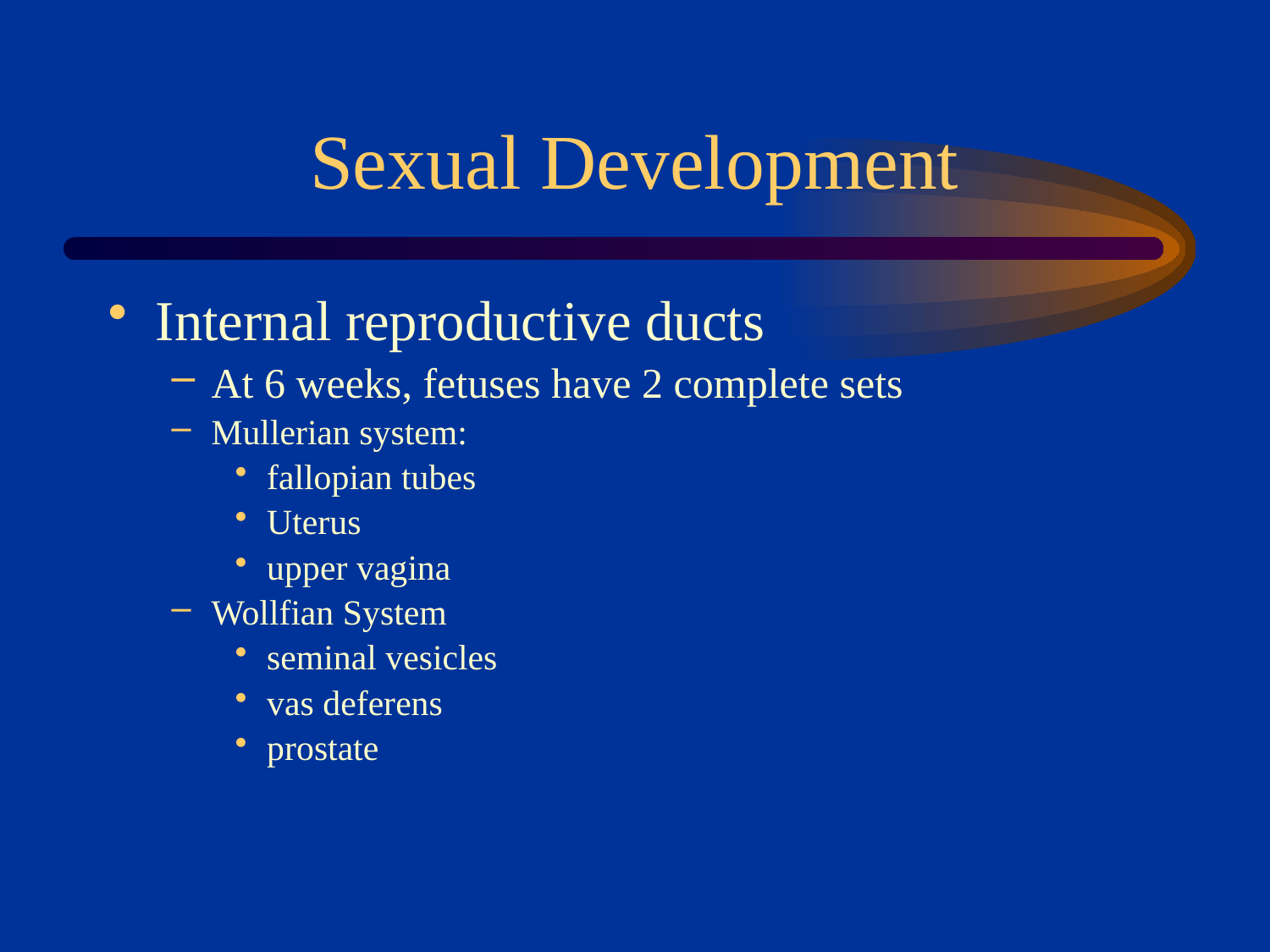

# Sexual Development
Internal reproductive ducts
At 6 weeks, fetuses have 2 complete sets
Mullerian system:
fallopian tubes
Uterus
upper vagina
Wollfian System
seminal vesicles
vas deferens
prostate